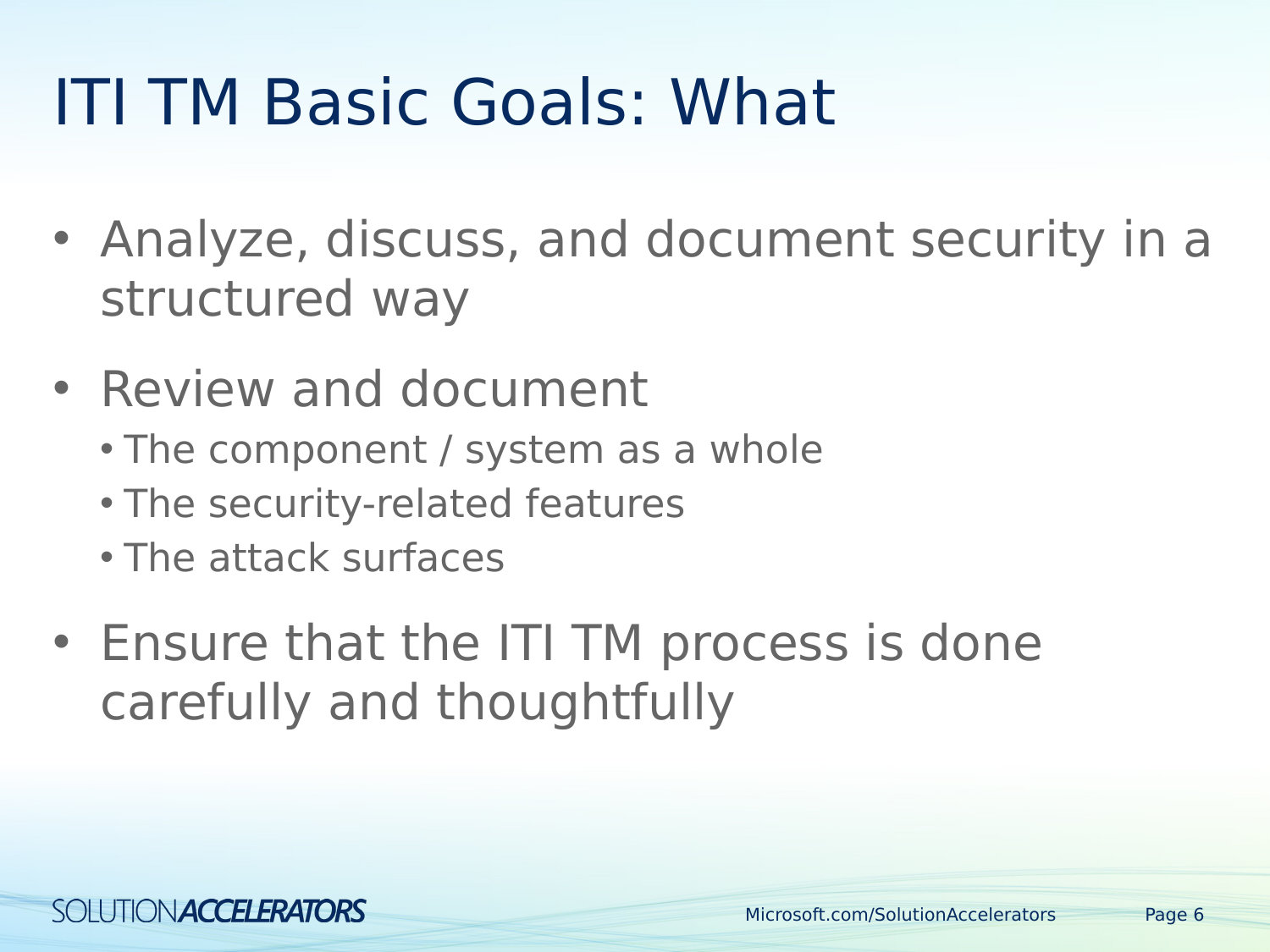

# ITI TM Basic Goals: What
Analyze, discuss, and document security in a structured way
Review and document
The component / system as a whole
The security-related features
The attack surfaces
Ensure that the ITI TM process is done carefully and thoughtfully
Microsoft.com/SolutionAccelerators
Page 6